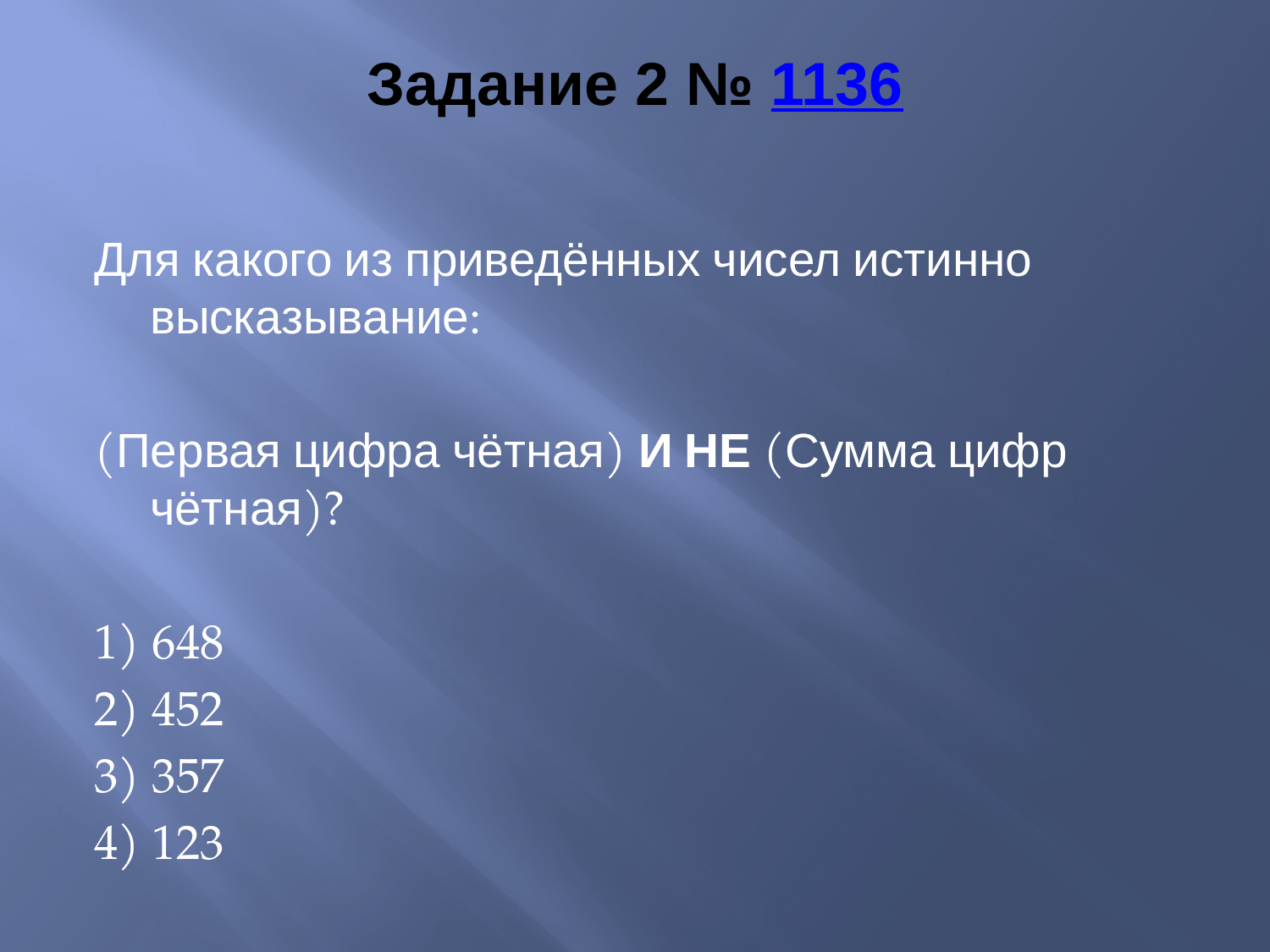

# Задание 2 № 1136
Для какого из приведённых чисел истинно высказывание:

(Первая цифра чётная) И НЕ (Сумма цифр чётная)?

1) 648
2) 452
3) 357
4) 123